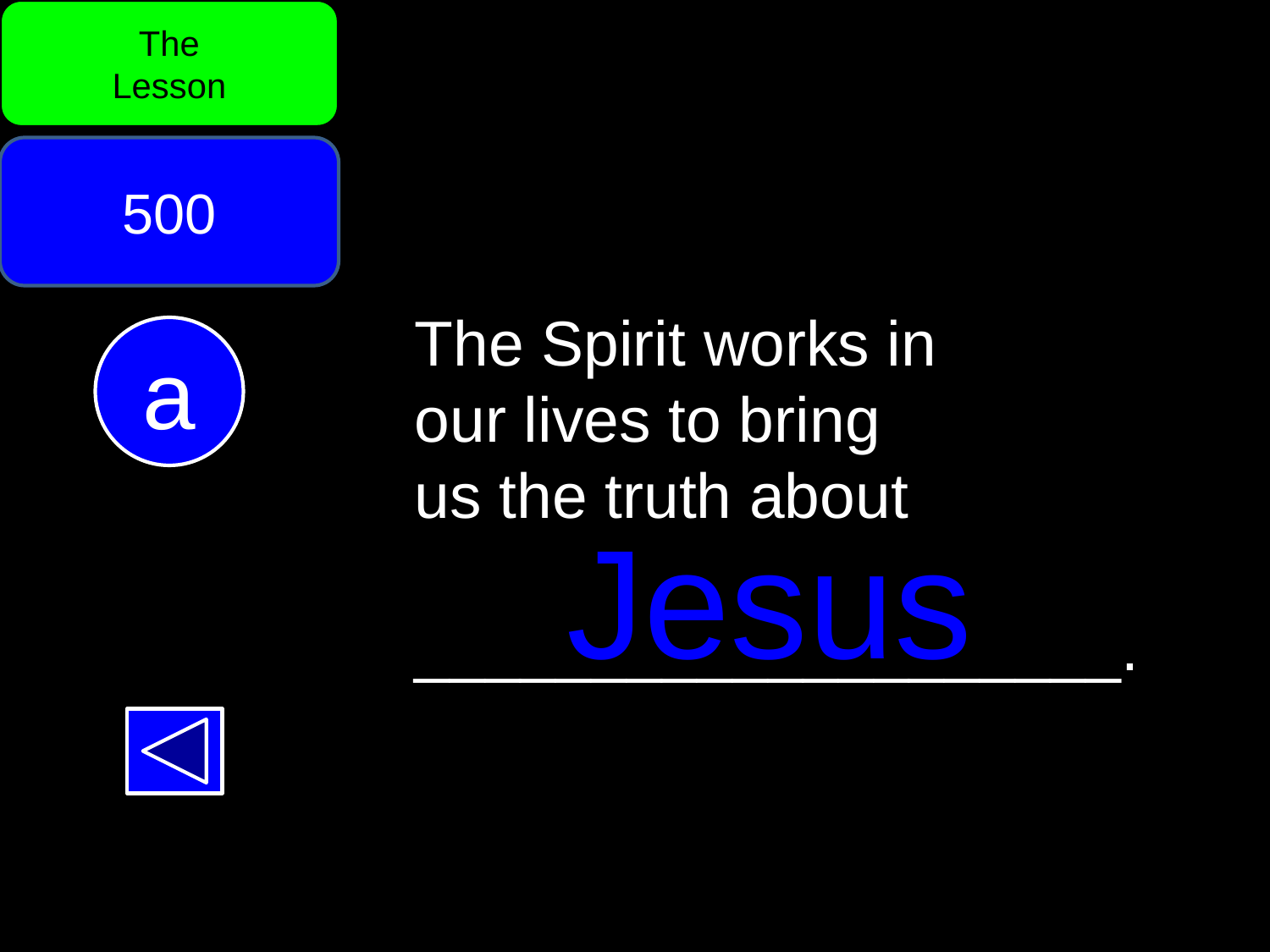

The
Lesson
500
The Spirit works in
our lives to bring
us the truth about

____________________.
a
Jesus